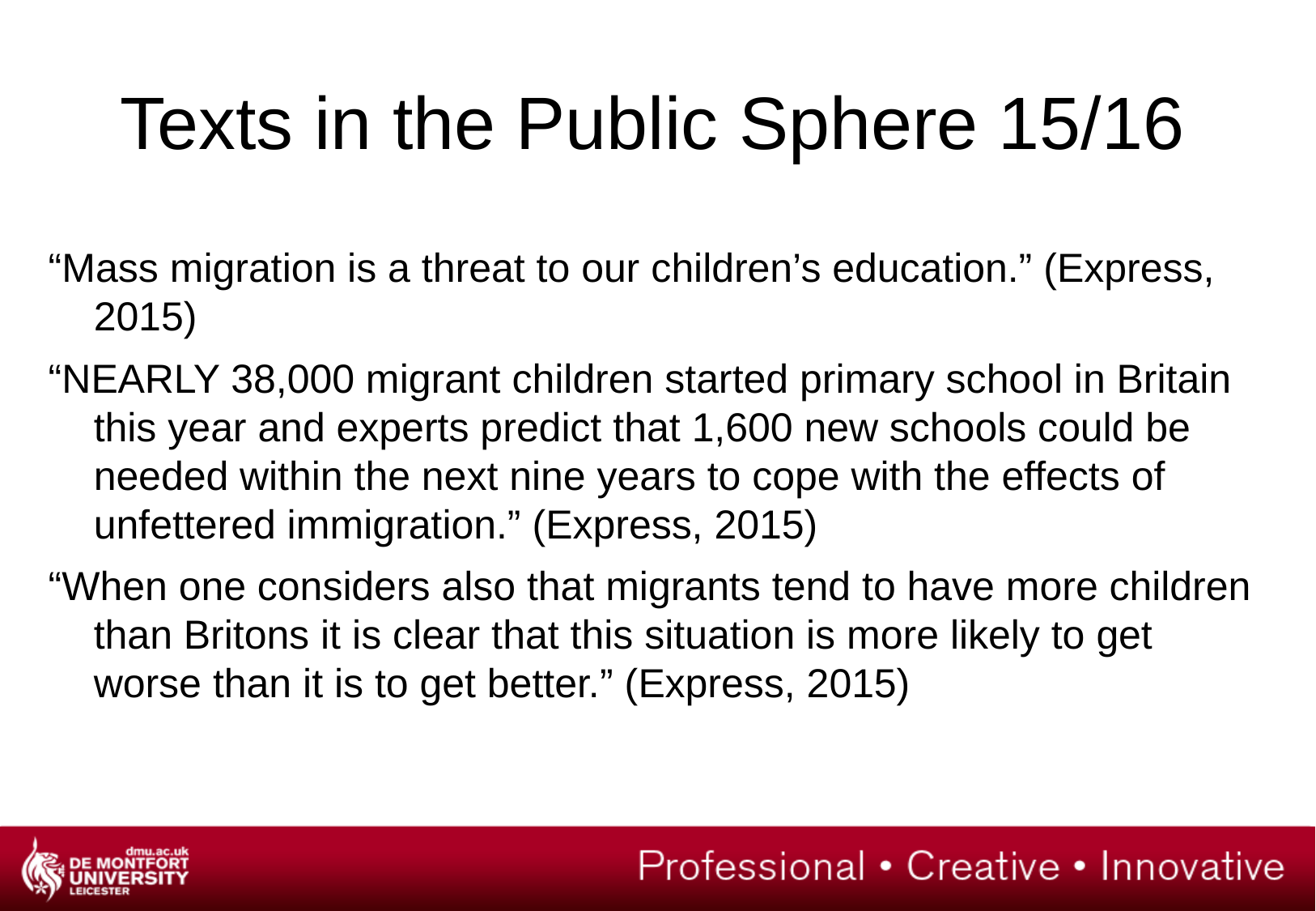

# Texts in the Public Sphere 15/16
“Mass migration is a threat to our children’s education.” (Express, 2015)
“NEARLY 38,000 migrant children started primary school in Britain this year and experts predict that 1,600 new schools could be needed within the next nine years to cope with the effects of unfettered immigration.” (Express, 2015)
“When one considers also that migrants tend to have more children than Britons it is clear that this situation is more likely to get worse than it is to get better.” (Express, 2015)